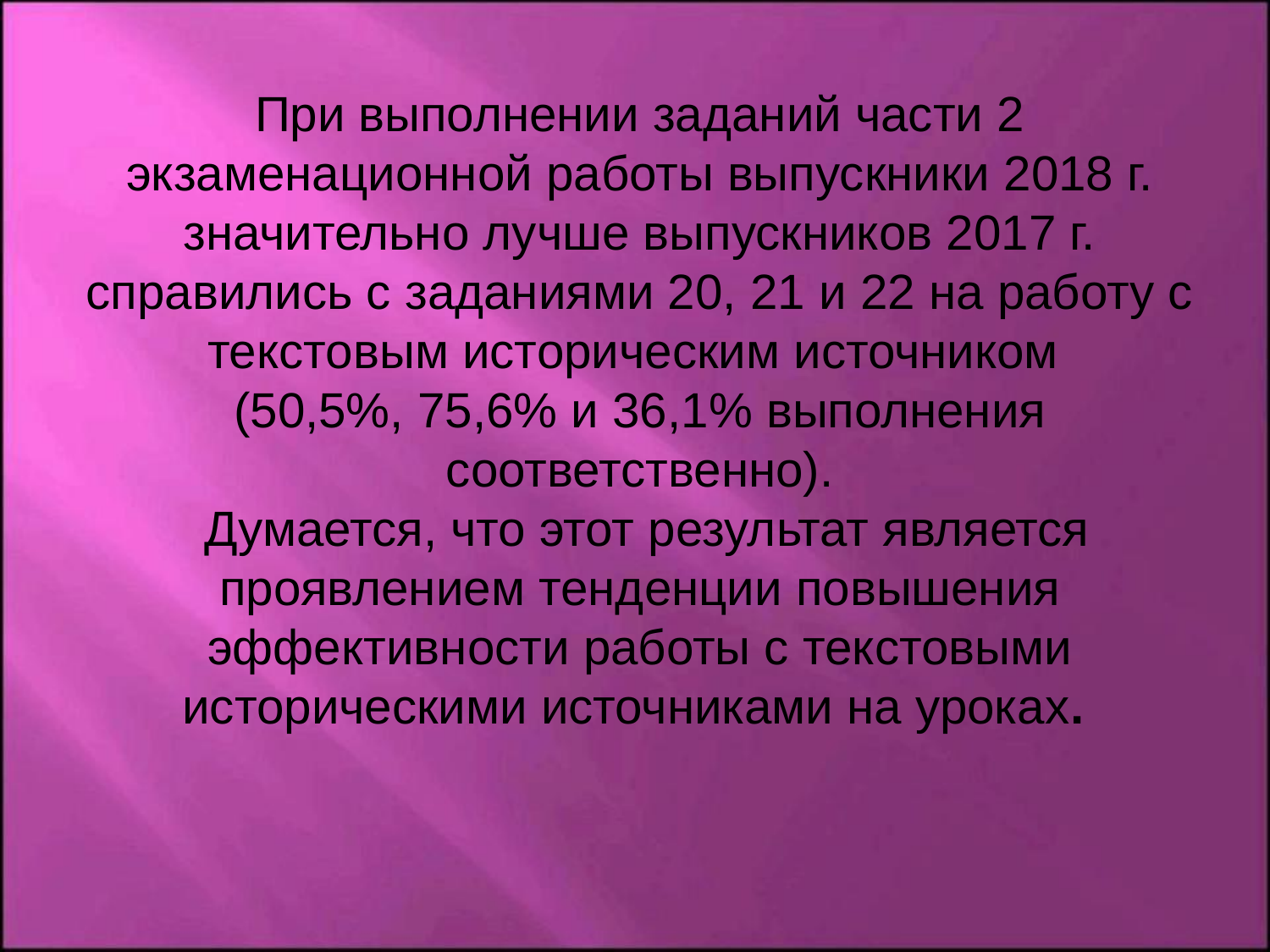

При выполнении заданий части 2 экзаменационной работы выпускники 2018 г. значительно лучше выпускников 2017 г. справились с заданиями 20, 21 и 22 на работу с текстовым историческим источником
(50,5%, 75,6% и 36,1% выполнения соответственно).
 Думается, что этот результат является проявлением тенденции повышения эффективности работы с текстовыми историческими источниками на уроках.